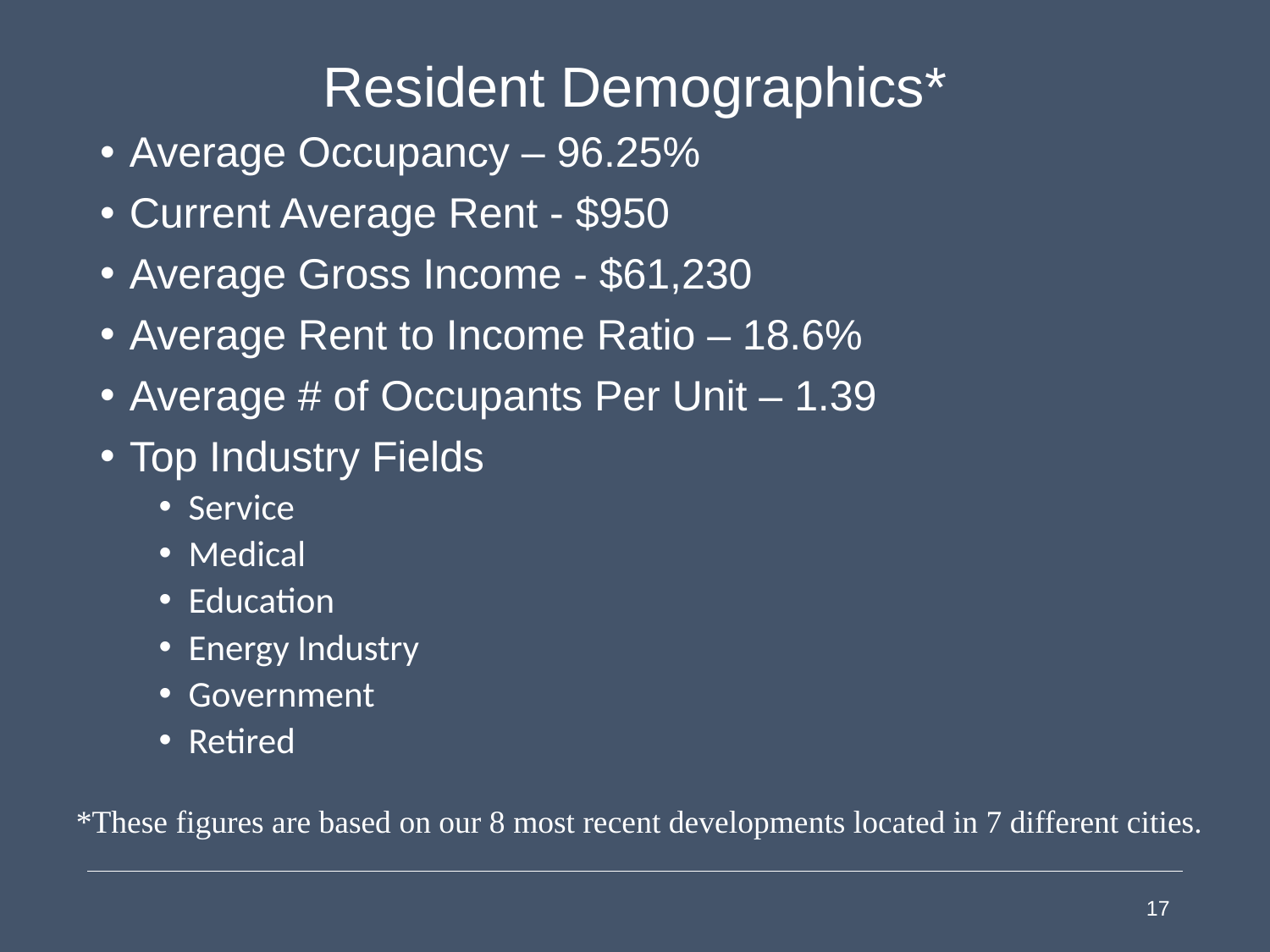

# Resident Demographics*
Average Occupancy – 96.25%
Current Average Rent - $950
Average Gross Income - $61,230
Average Rent to Income Ratio – 18.6%
Average # of Occupants Per Unit – 1.39
Top Industry Fields
Service
Medical
Education
Energy Industry
Government
Retired

*These figures are based on our 8 most recent developments located in 7 different cities.
17